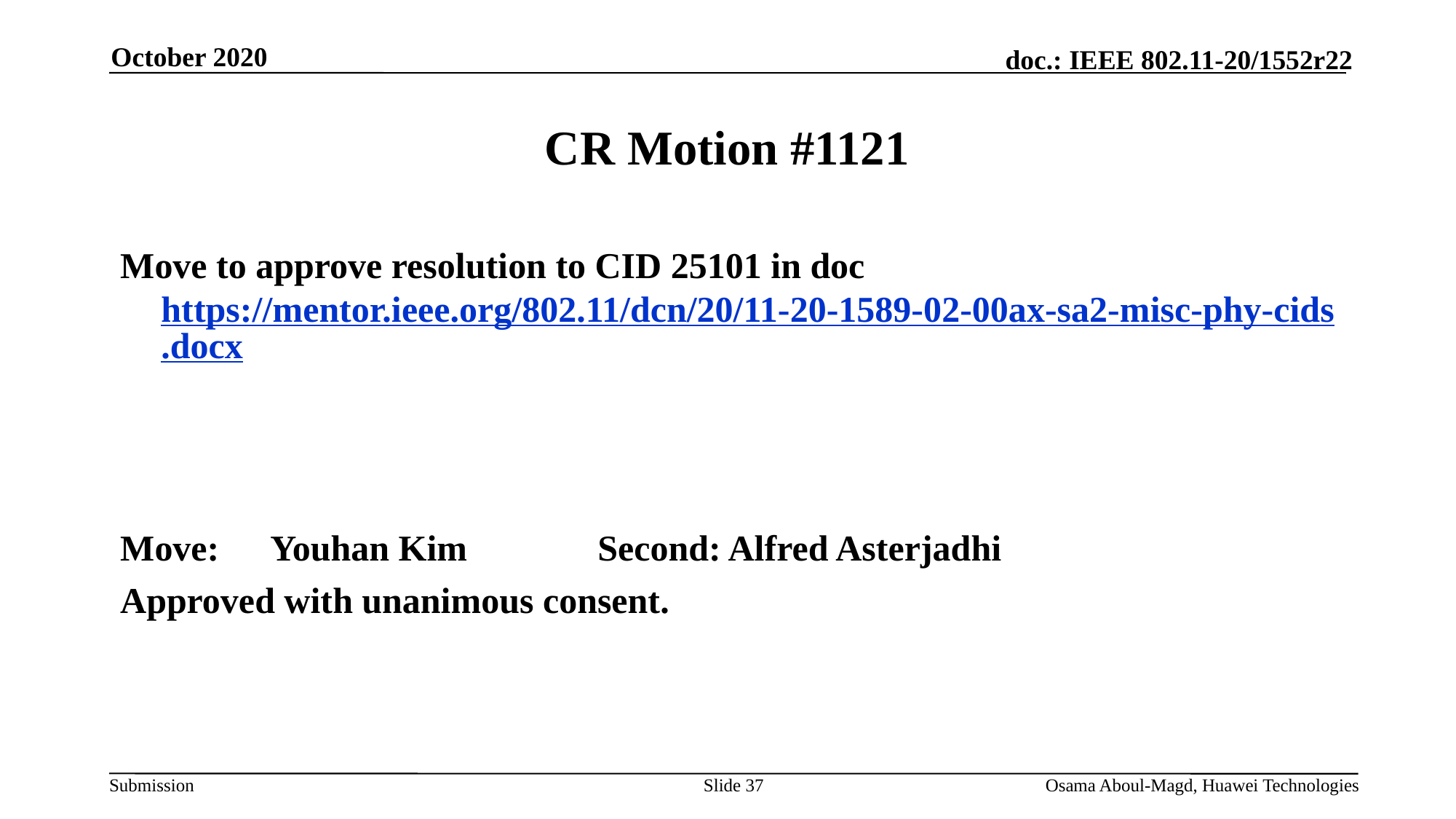

October 2020
# CR Motion #1121
Move to approve resolution to CID 25101 in doc https://mentor.ieee.org/802.11/dcn/20/11-20-1589-02-00ax-sa2-misc-phy-cids.docx

Move:	Youhan Kim		Second: Alfred Asterjadhi
Approved with unanimous consent.
Slide 37
Osama Aboul-Magd, Huawei Technologies